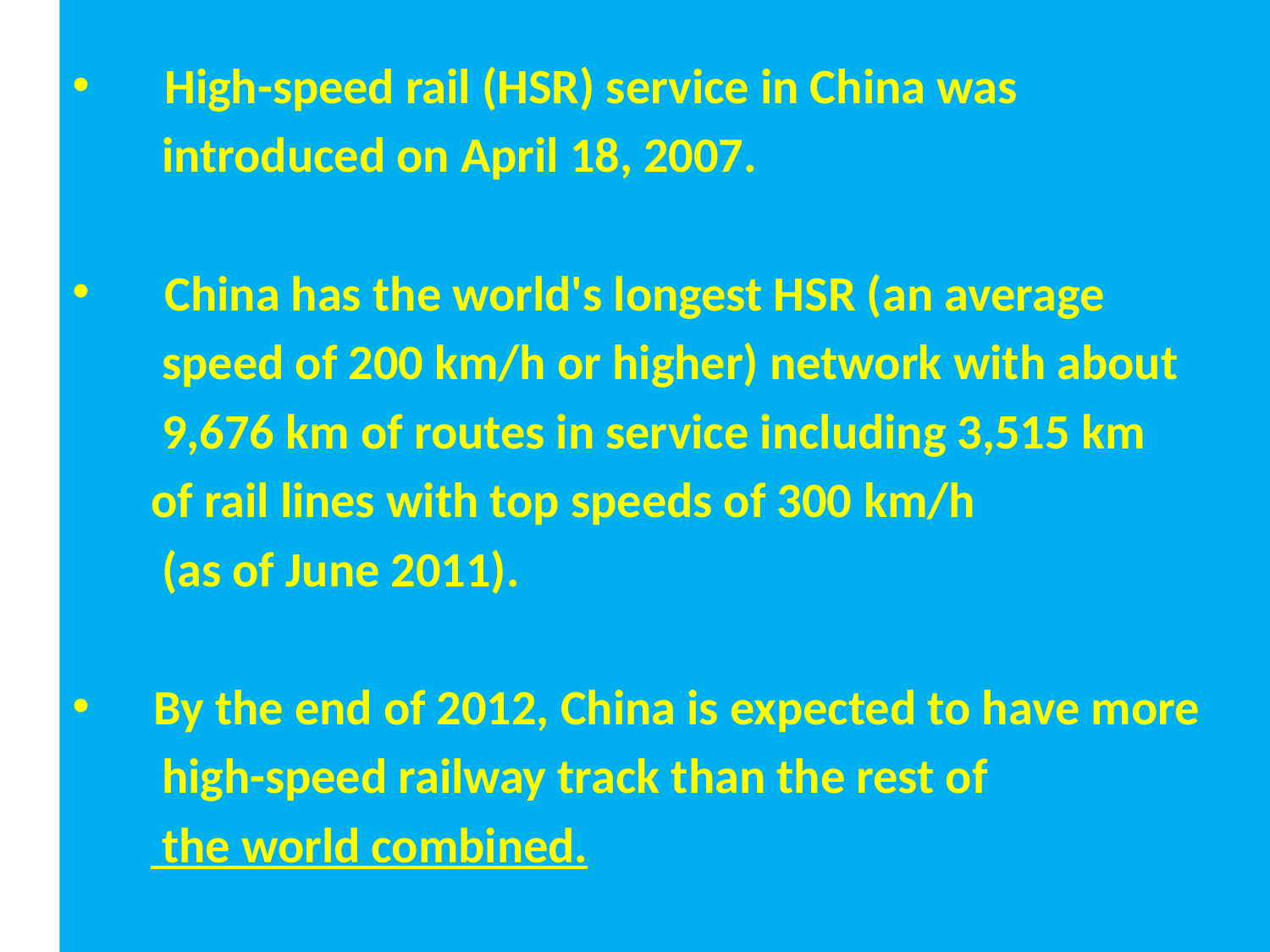

High-speed rail (HSR) service in China was
        introduced on April 18, 2007.

    China has the world's longest HSR (an average
        speed of 200 km/h or higher) network with about
        9,676 km of routes in service including 3,515 km
       of rail lines with top speeds of 300 km/h
        (as of June 2011).

   By the end of 2012, China is expected to have more
        high-speed railway track than the rest of
        the world combined.